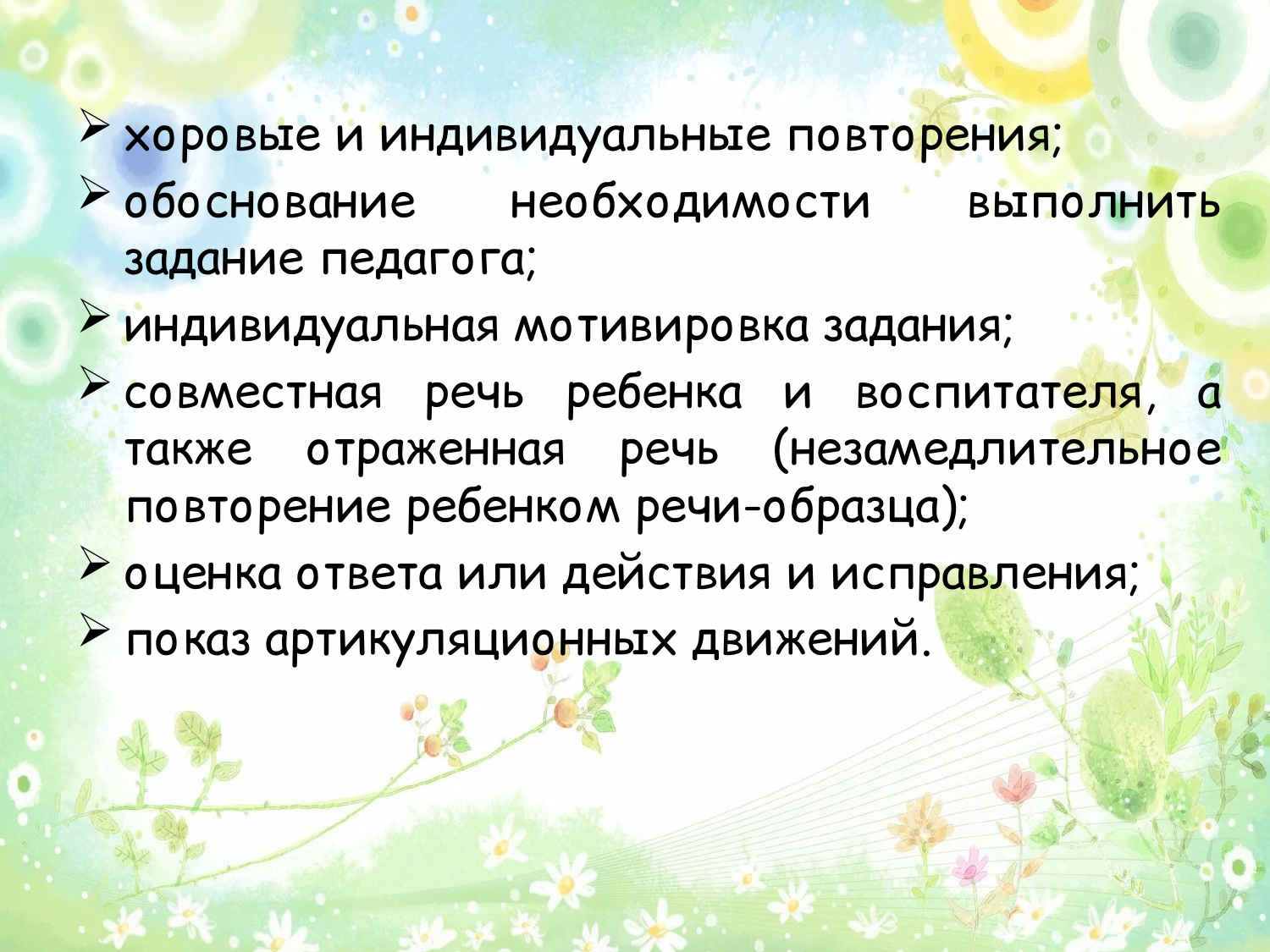

хоровые и индивидуальные повторения;
обоснование необходимости выполнить задание педагога;
индивидуальная мотивировка задания;
совместная речь ребенка и воспитателя, а также отраженная речь (незамедлительное повторение ребенком речи-образца);
оценка ответа или действия и исправления;
показ артикуляционных движений.